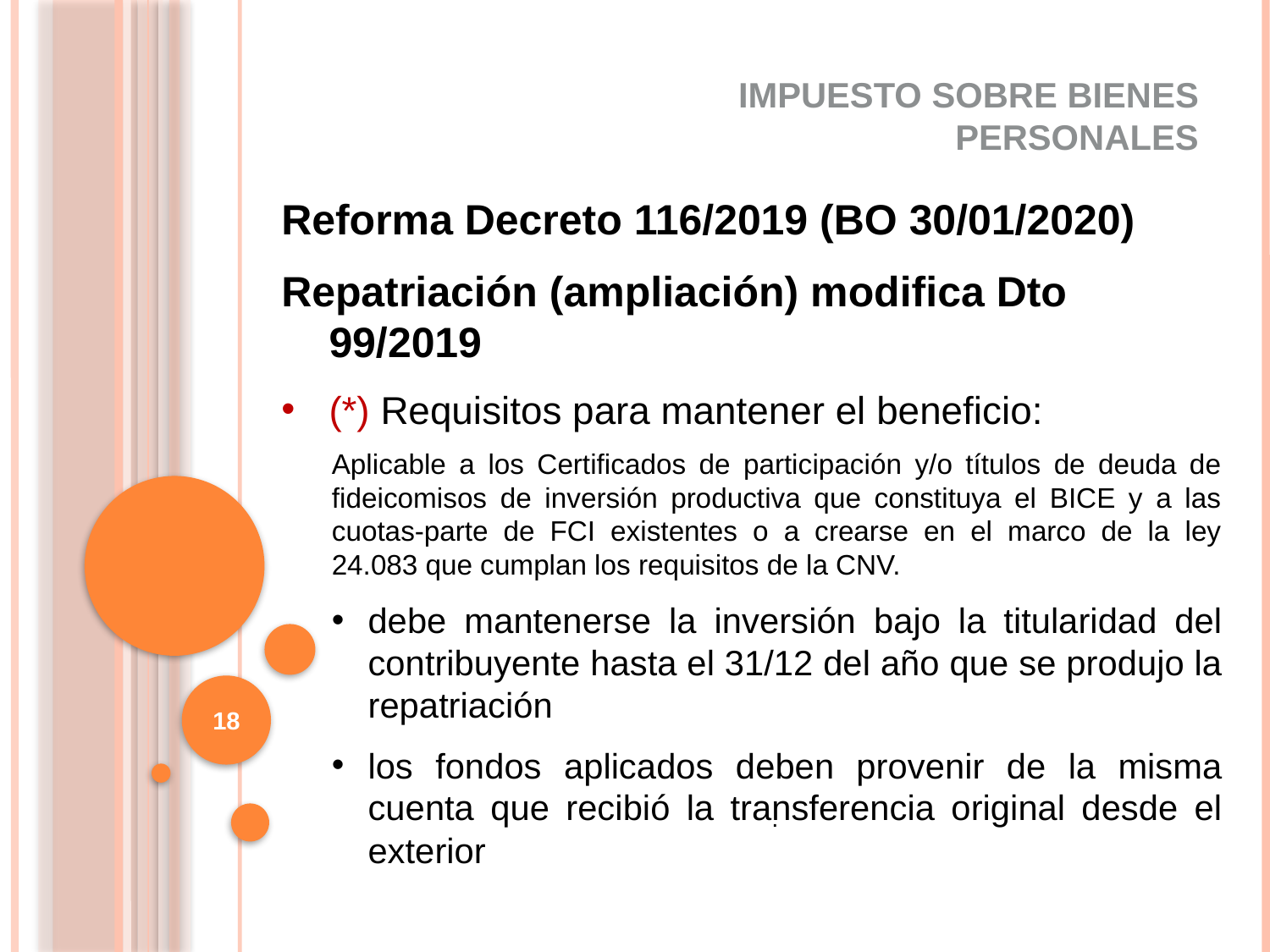

IMPUESTO SOBRE BIENES PERSONALES
Reforma Decreto 116/2019 (BO 30/01/2020)
Repatriación (ampliación) modifica Dto 99/2019
(*) Requisitos para mantener el beneficio:
Aplicable a los Certificados de participación y/o títulos de deuda de fideicomisos de inversión productiva que constituya el BICE y a las cuotas-parte de FCI existentes o a crearse en el marco de la ley 24.083 que cumplan los requisitos de la CNV.
debe mantenerse la inversión bajo la titularidad del contribuyente hasta el 31/12 del año que se produjo la repatriación
los fondos aplicados deben provenir de la misma cuenta que recibió la transferencia original desde el exterior

18
.